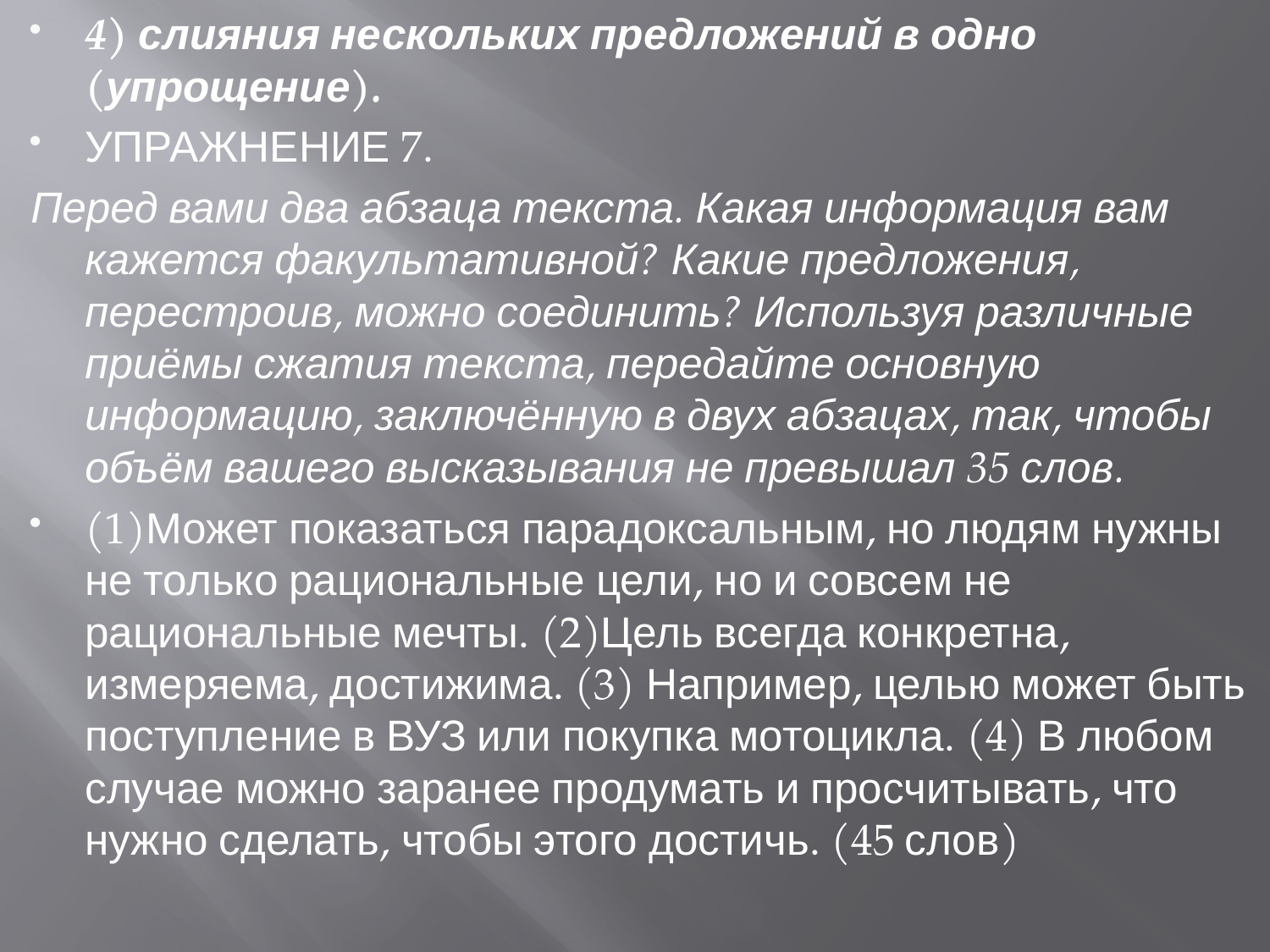

4) слияния нескольких предложений в одно (упрощение).
УПРАЖНЕНИЕ 7.
Перед вами два абзаца текста. Какая информация вам кажется факультативной? Какие предложения, перестроив, можно соединить? Используя различные приёмы сжатия текста, передайте основную информацию, заключённую в двух абзацах, так, чтобы объём вашего высказывания не превышал 35 слов.
(1)Может показаться парадоксальным, но людям нужны не только рациональные цели, но и совсем не рациональные мечты. (2)Цель всегда конкретна, измеряема, достижима. (3) Например, целью может быть поступление в ВУЗ или покупка мотоцикла. (4) В любом случае можно заранее продумать и просчитывать, что нужно сделать, чтобы этого достичь. (45 слов)